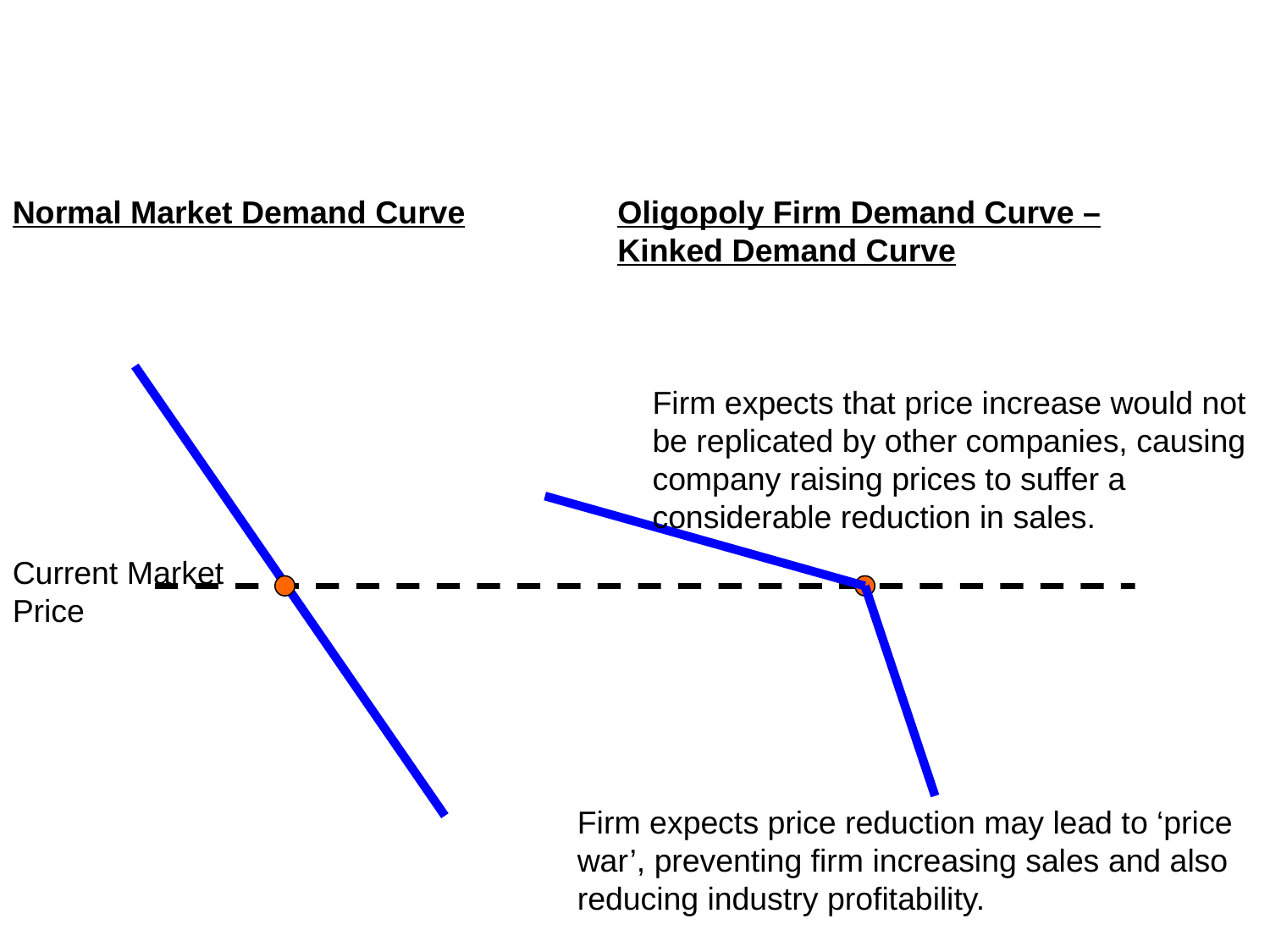

Normal Market Demand Curve
Oligopoly Firm Demand Curve – Kinked Demand Curve

Firm expects that price increase would not be replicated by other companies, causing company raising prices to suffer a considerable reduction in sales.

Current Market Price

Firm expects price reduction may lead to ‘price war’, preventing firm increasing sales and also reducing industry profitability.